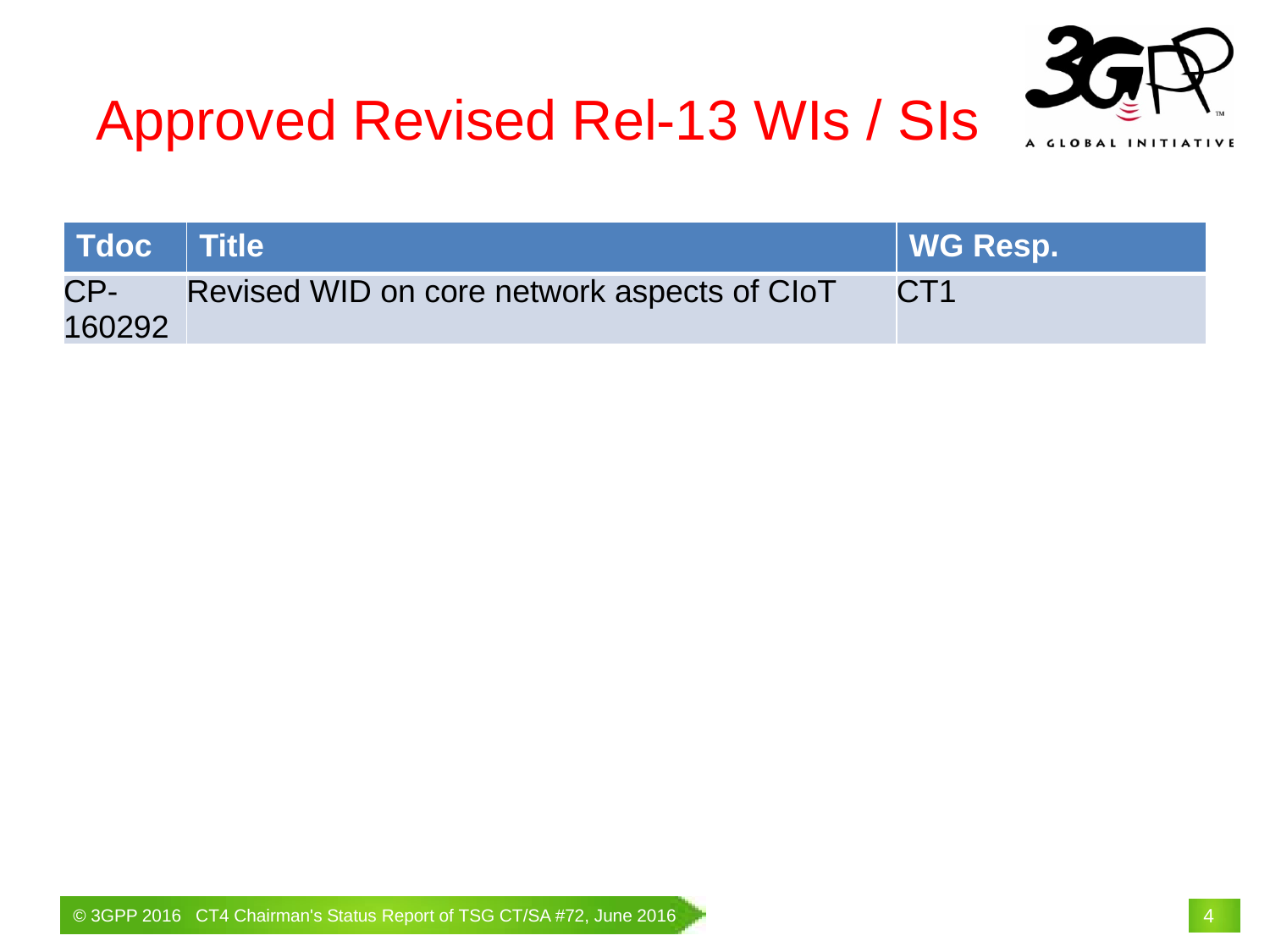

# Approved Revised Rel-13 WIs / SIs
| Tdoc | Title | WG Resp. |
| --- | --- | --- |
| CP-160292 | Revised WID on core network aspects of CIoT | CT1 |